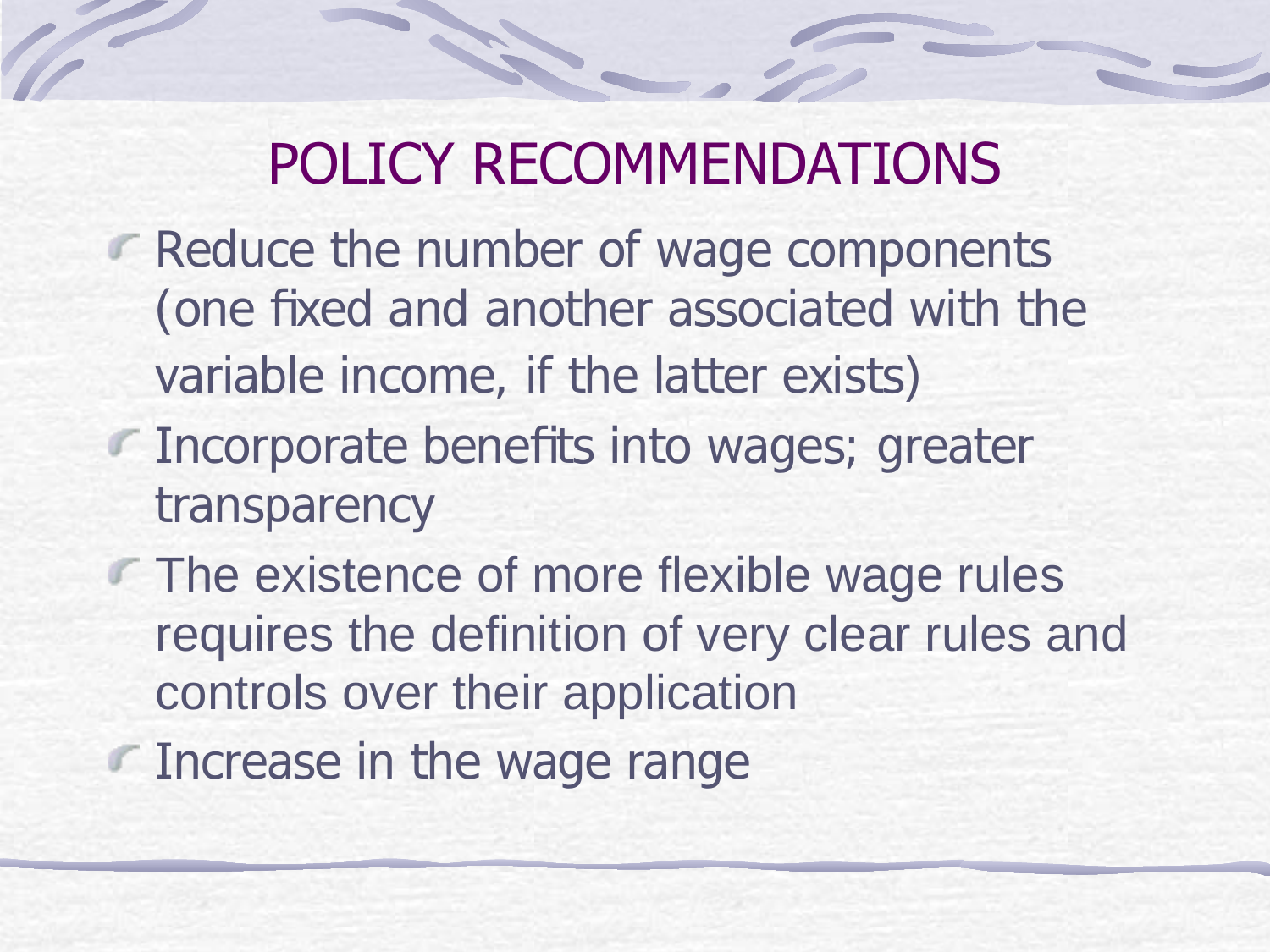

# POLICY RECOMMENDATIONS
Reduce the number of wage components (one fixed and another associated with the variable income, if the latter exists)
Incorporate benefits into wages; greater transparency
The existence of more flexible wage rules requires the definition of very clear rules and controls over their application
Increase in the wage range